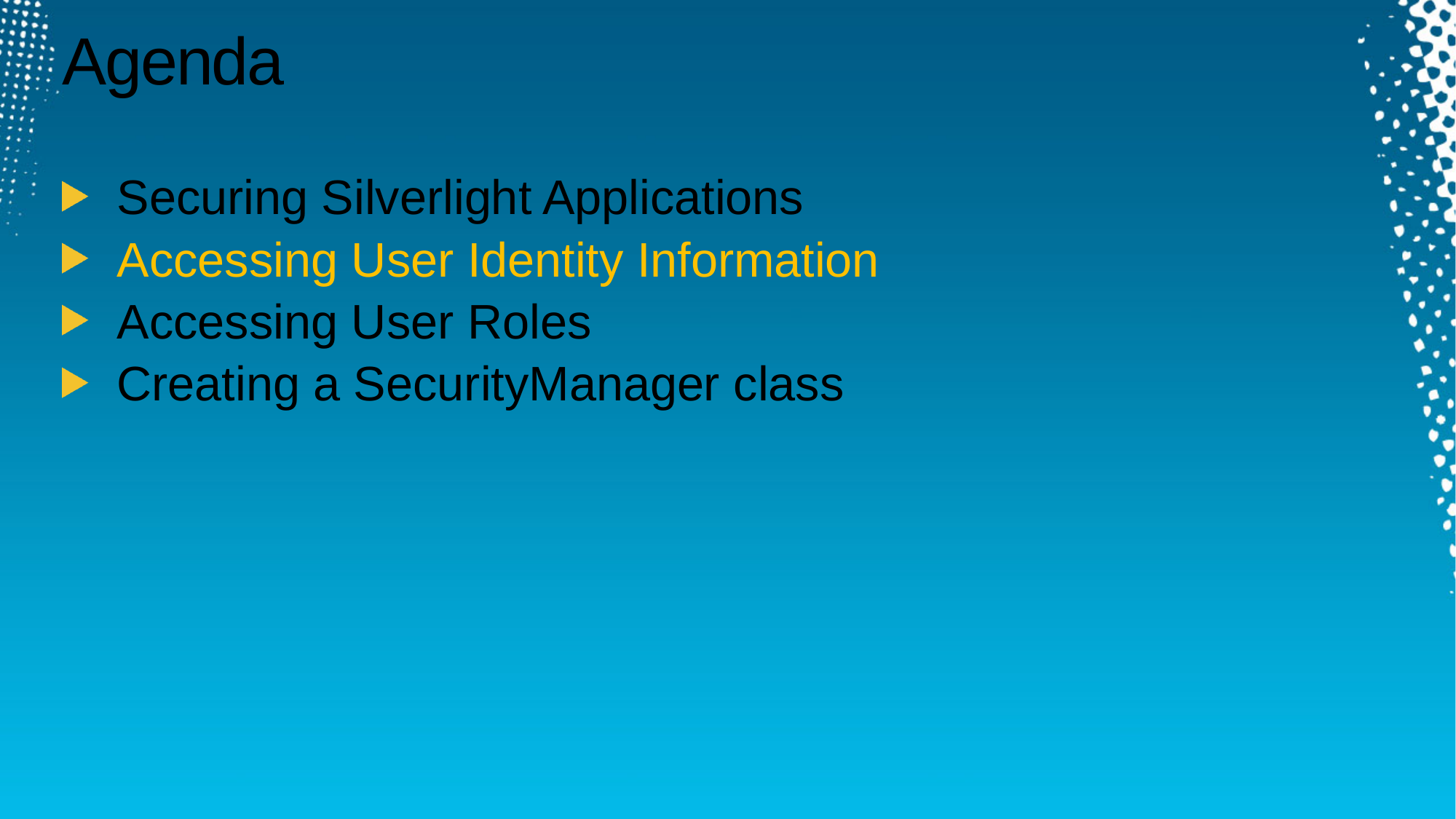

# Agenda
Securing Silverlight Applications
Accessing User Identity Information
Accessing User Roles
Creating a SecurityManager class